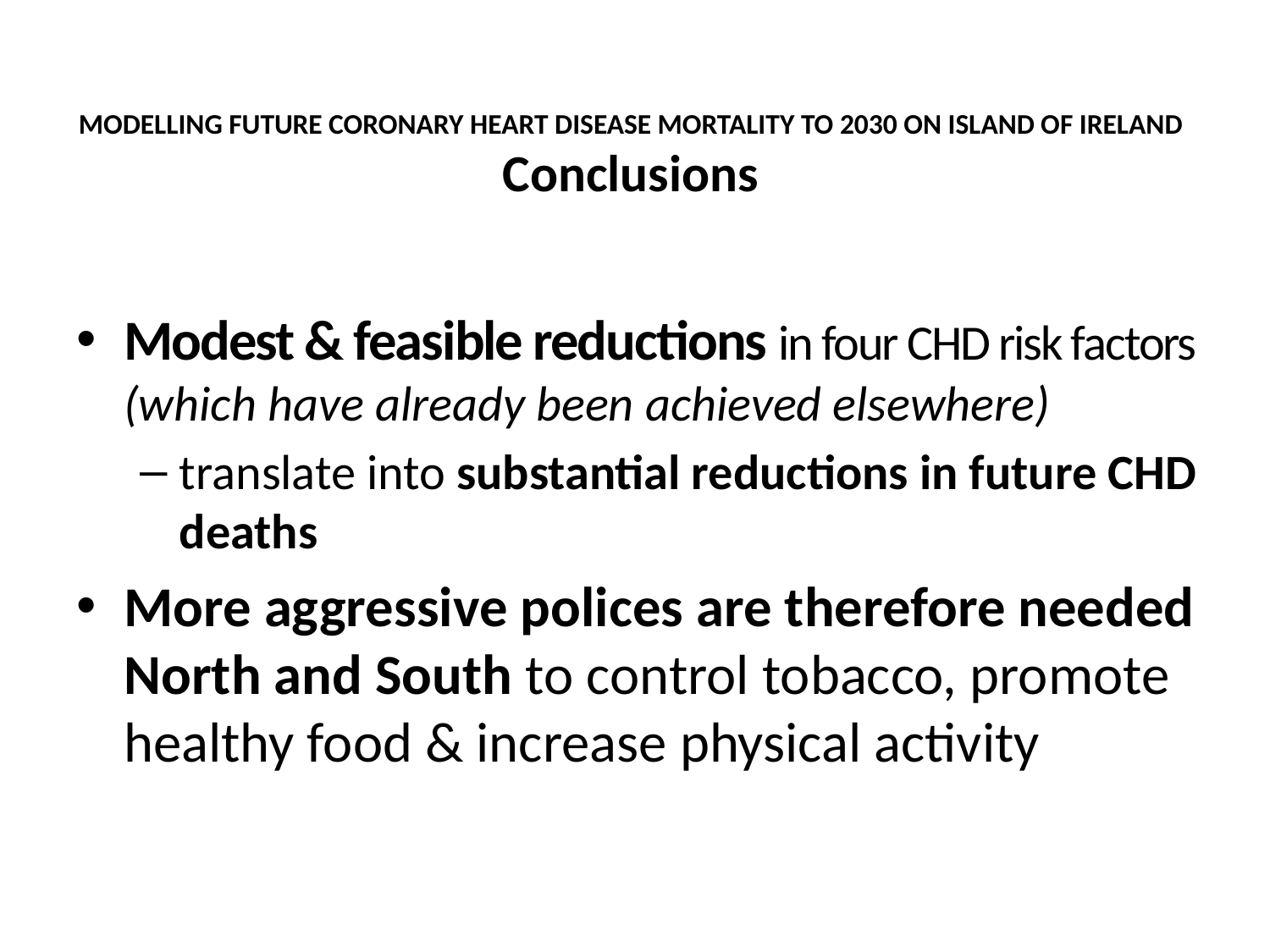

# MODELLING FUTURE CORONARY HEART DISEASE MORTALITY TO 2030 ON ISLAND OF IRELAND Conclusions
Modest & feasible reductions in four CHD risk factors (which have already been achieved elsewhere)
translate into substantial reductions in future CHD deaths
More aggressive polices are therefore needed North and South to control tobacco, promote healthy food & increase physical activity